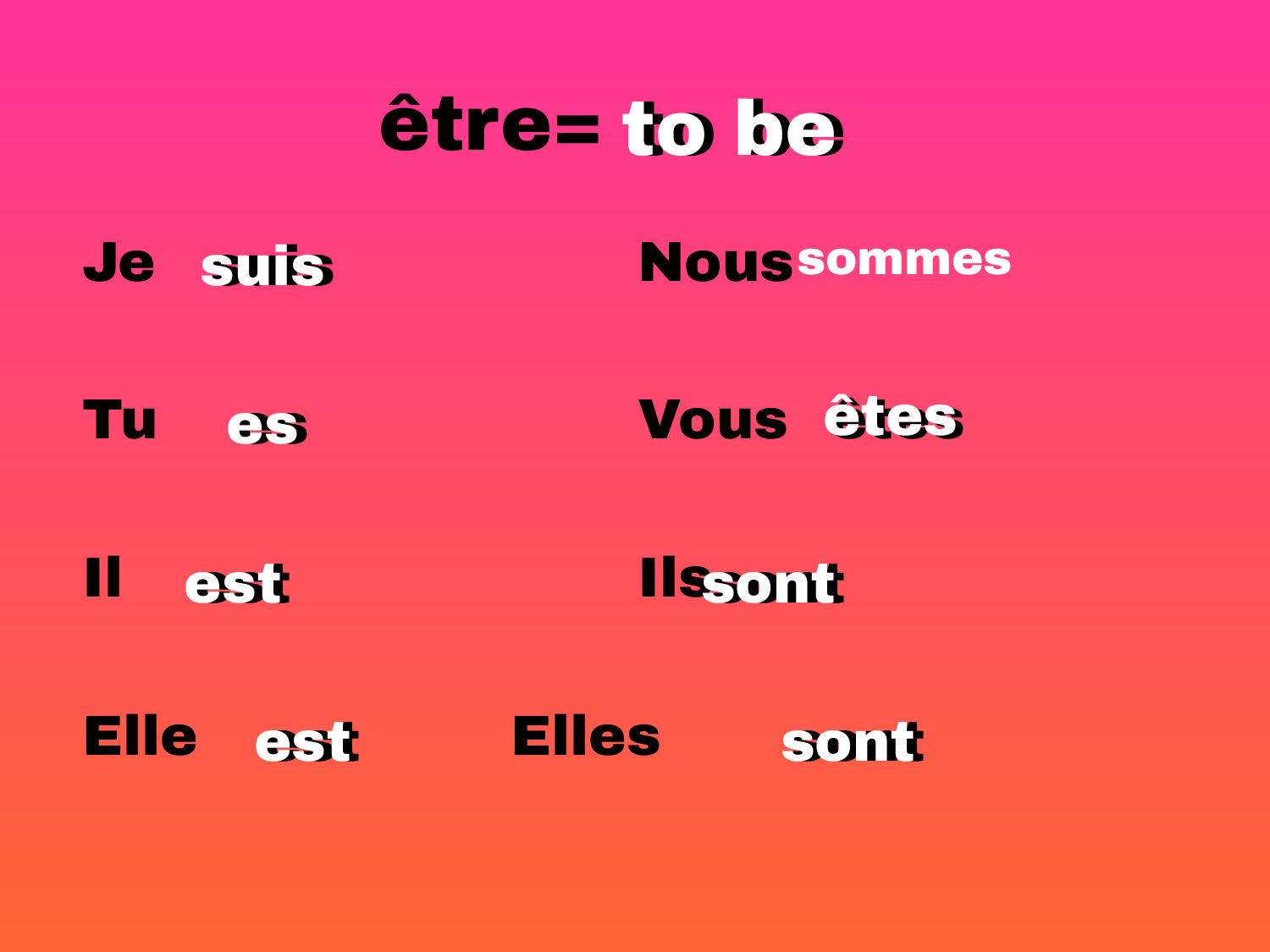

# être=
to be
to be
sommes
suis
suis
Je 				Nous

Tu 				Vous

Il  				Ils

Elle 			Elles
êtes
êtes
es
es
est
est
sont
sont
est
est
sont
sont